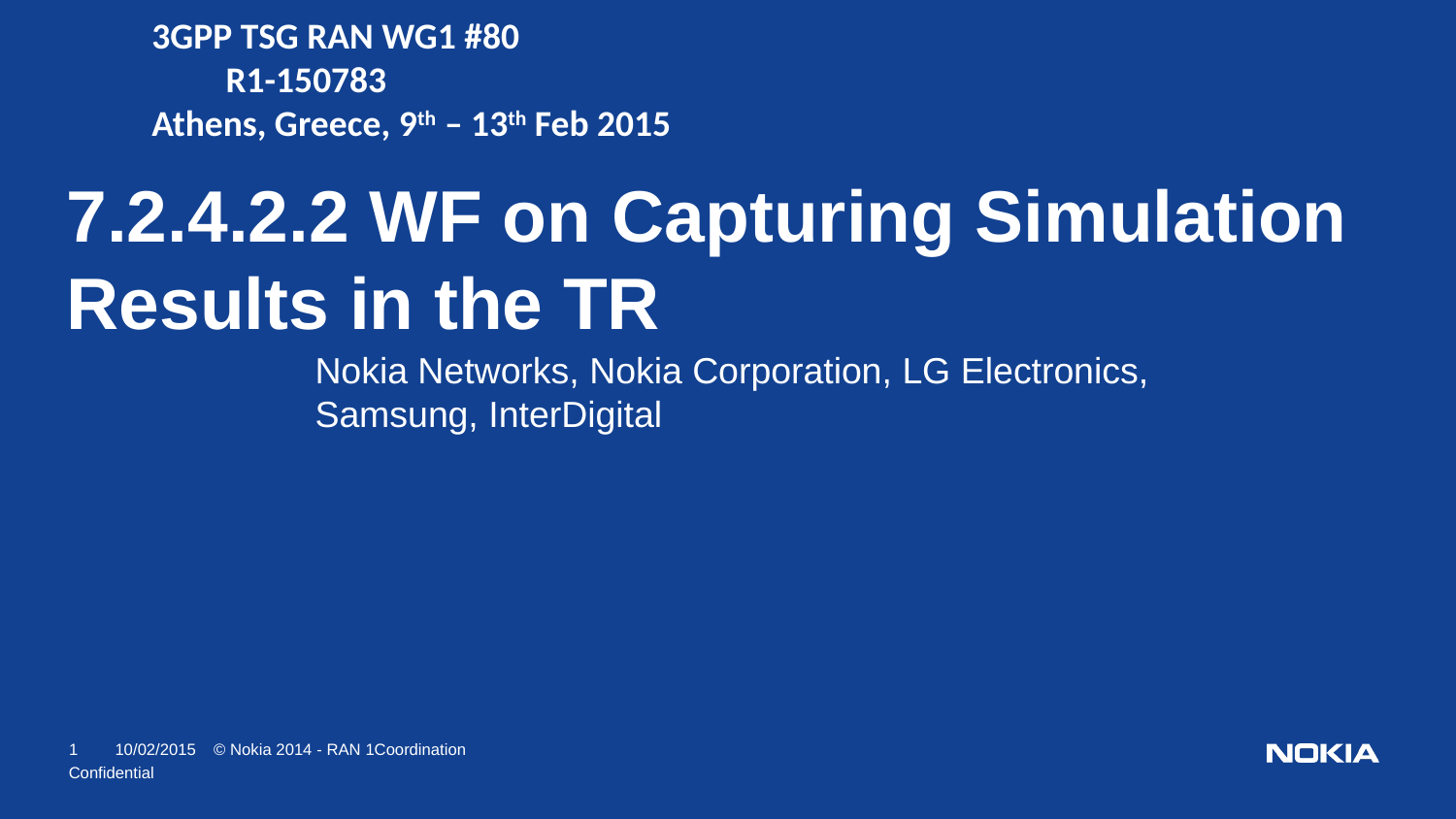

3GPP TSG RAN WG1 #80					                     R1-150783
Athens, Greece, 9th – 13th Feb 2015

7.2.4.2.2 WF on Capturing Simulation Results in the TR
Nokia Networks, Nokia Corporation, LG Electronics, Samsung, InterDigital